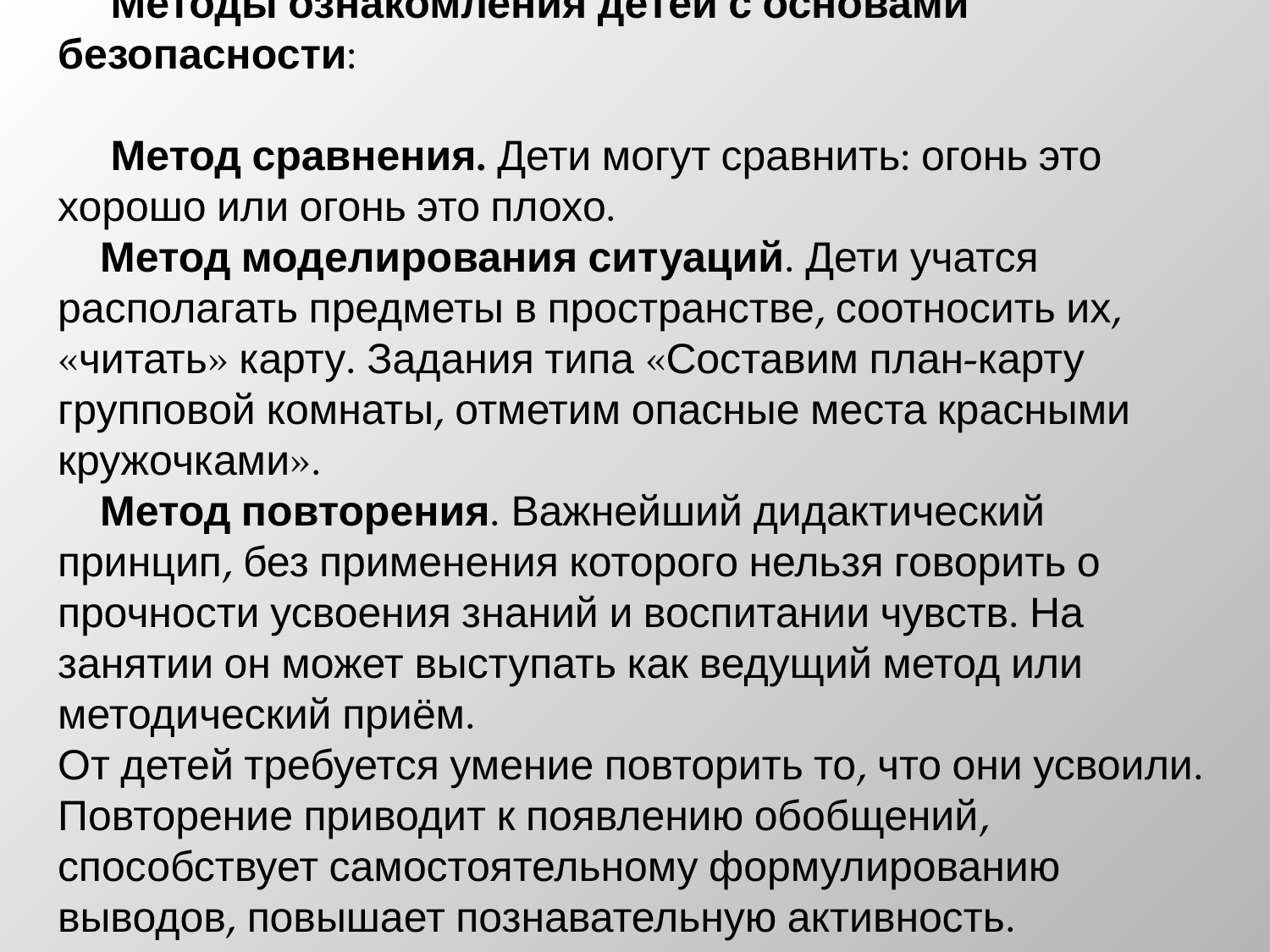

Методы ознакомления детей с основами безопасности:

     Метод сравнения. Дети могут сравнить: огонь это хорошо или огонь это плохо.
    Метод моделирования ситуаций. Дети учатся располагать предметы в пространстве, соотносить их, «читать» карту. Задания типа «Составим план-карту групповой комнаты, отметим опасные места красными кружочками».
    Метод повторения. Важнейший дидактический принцип, без применения которого нельзя говорить о прочности усвоения знаний и воспитании чувств. На занятии он может выступать как ведущий метод или методический приём.
От детей требуется умение повторить то, что они усвоили. Повторение приводит к появлению обобщений, способствует самостоятельному формулированию выводов, повышает познавательную активность.